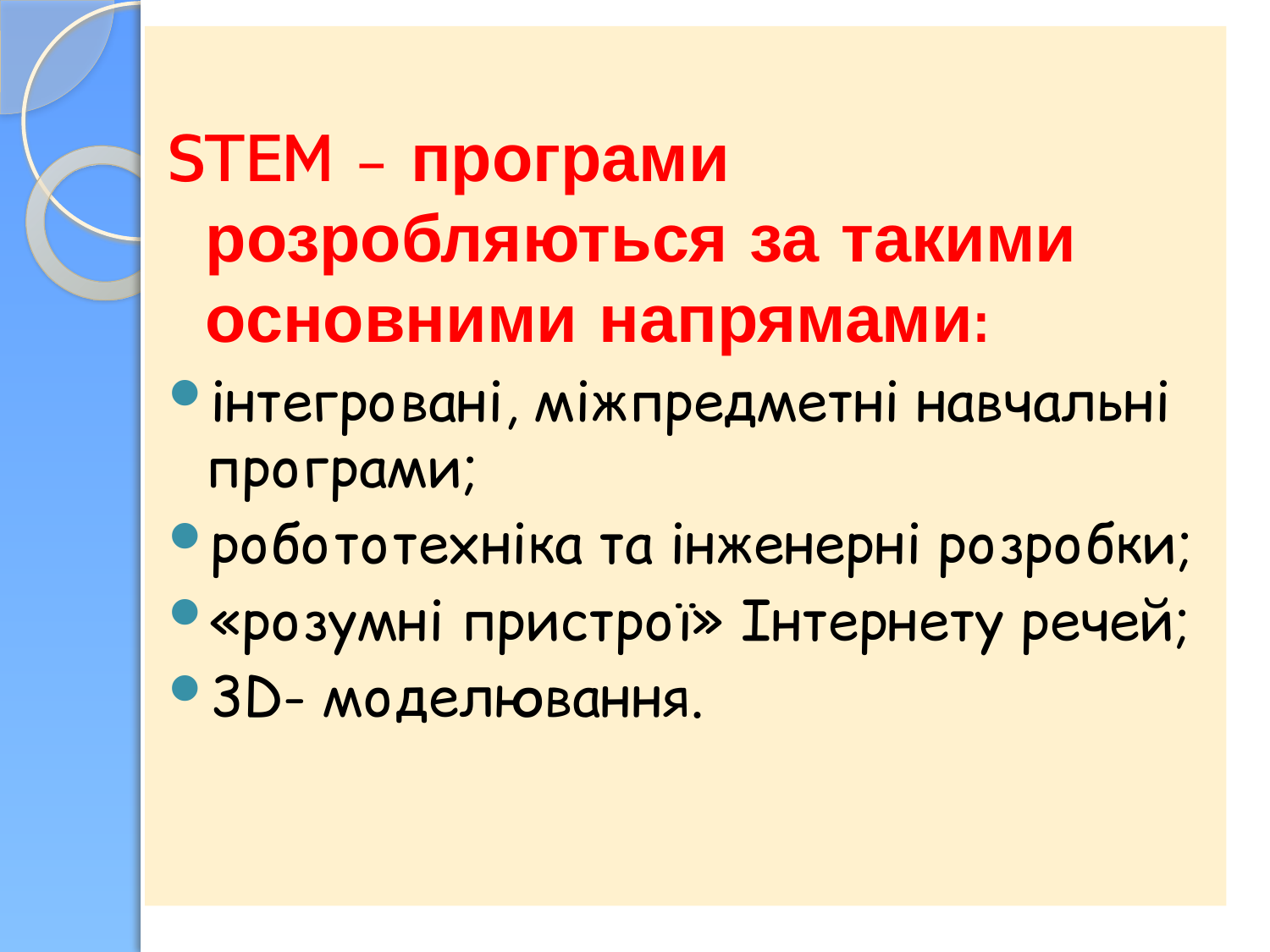

STEM – програми розробляються за такими основними напрямами:
інтегровані, міжпредметні навчальні програми;
робототехніка та інженерні розробки;
«розумні пристрої» Інтернету речей;
3D- моделювання.